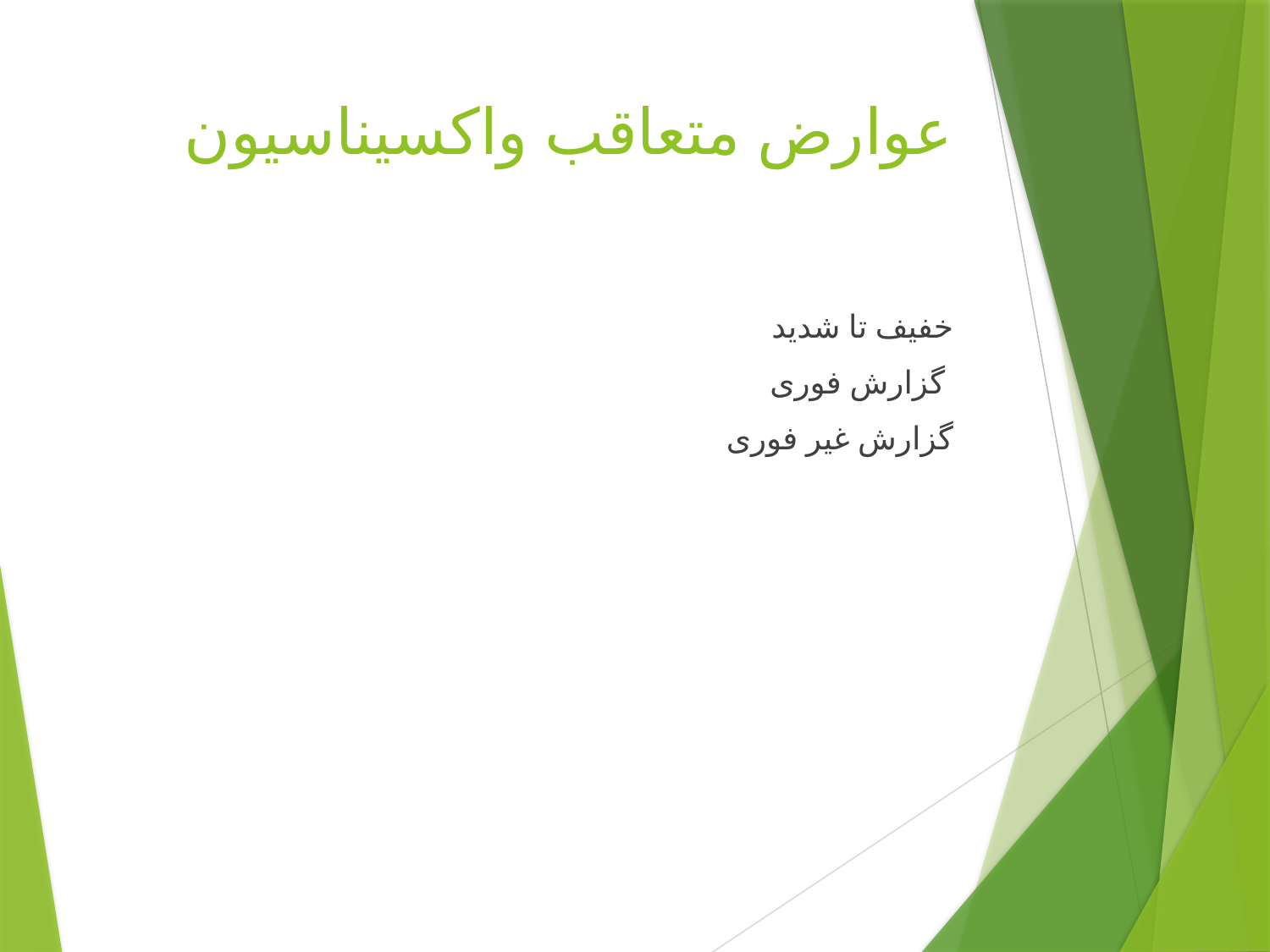

# عوارض متعاقب واکسیناسیون
خفیف تا شدید
گزارش فوری
گزارش غیر فوری